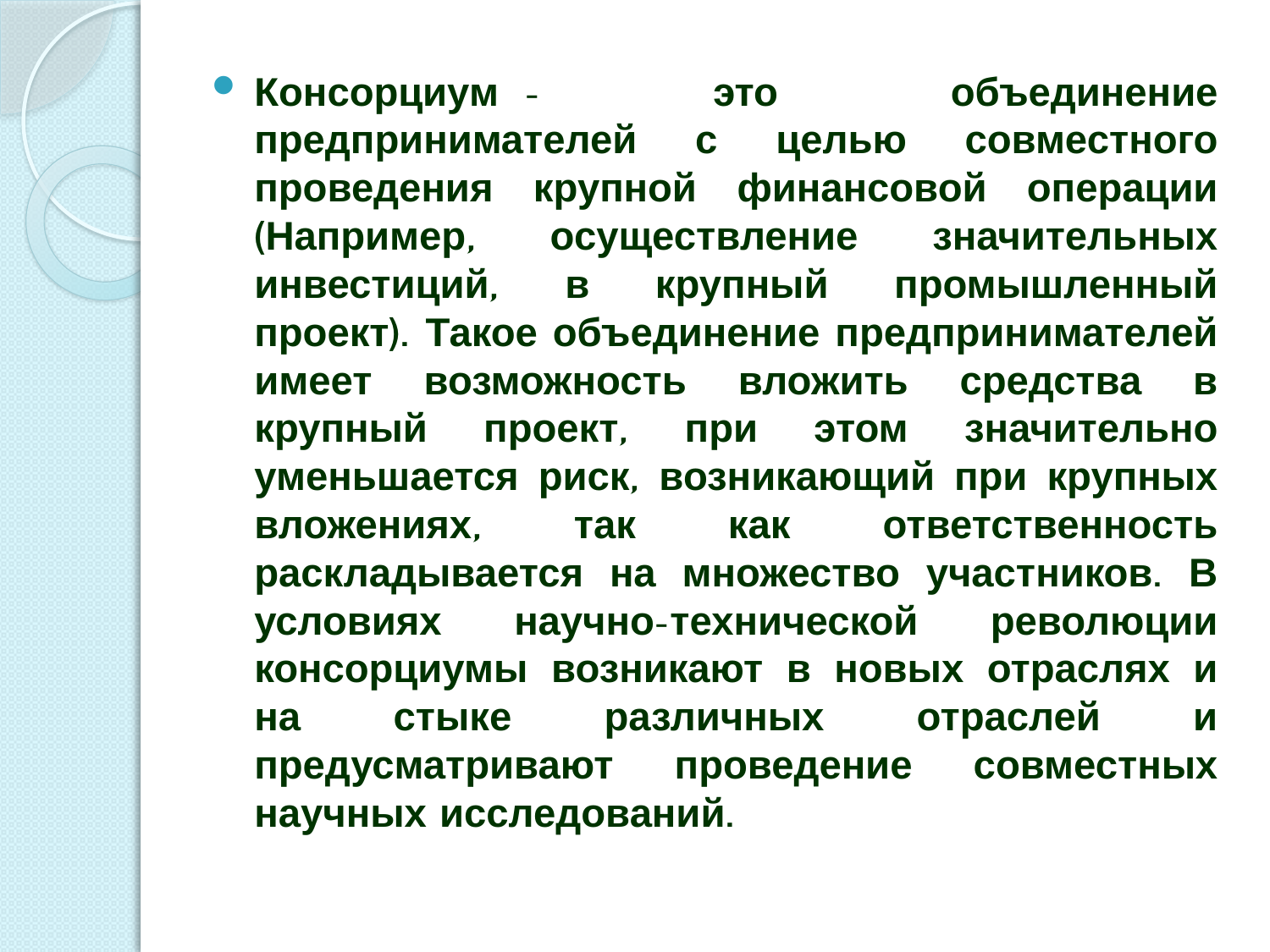

Консорциум	- это объединение предпринимателей с целью совместного проведения крупной финансовой операции (Например, осуществление значительных инвестиций, в крупный промышленный проект). Такое объединение предпринимателей имеет возможность вложить средства в крупный проект, при этом значительно уменьшается риск, возникающий при крупных вложениях, так как ответственность раскладывается на множество участников. В условиях научно-технической революции консорциумы возникают в новых отраслях и на стыке различных отраслей и предусматривают проведение совместных научных исследований.